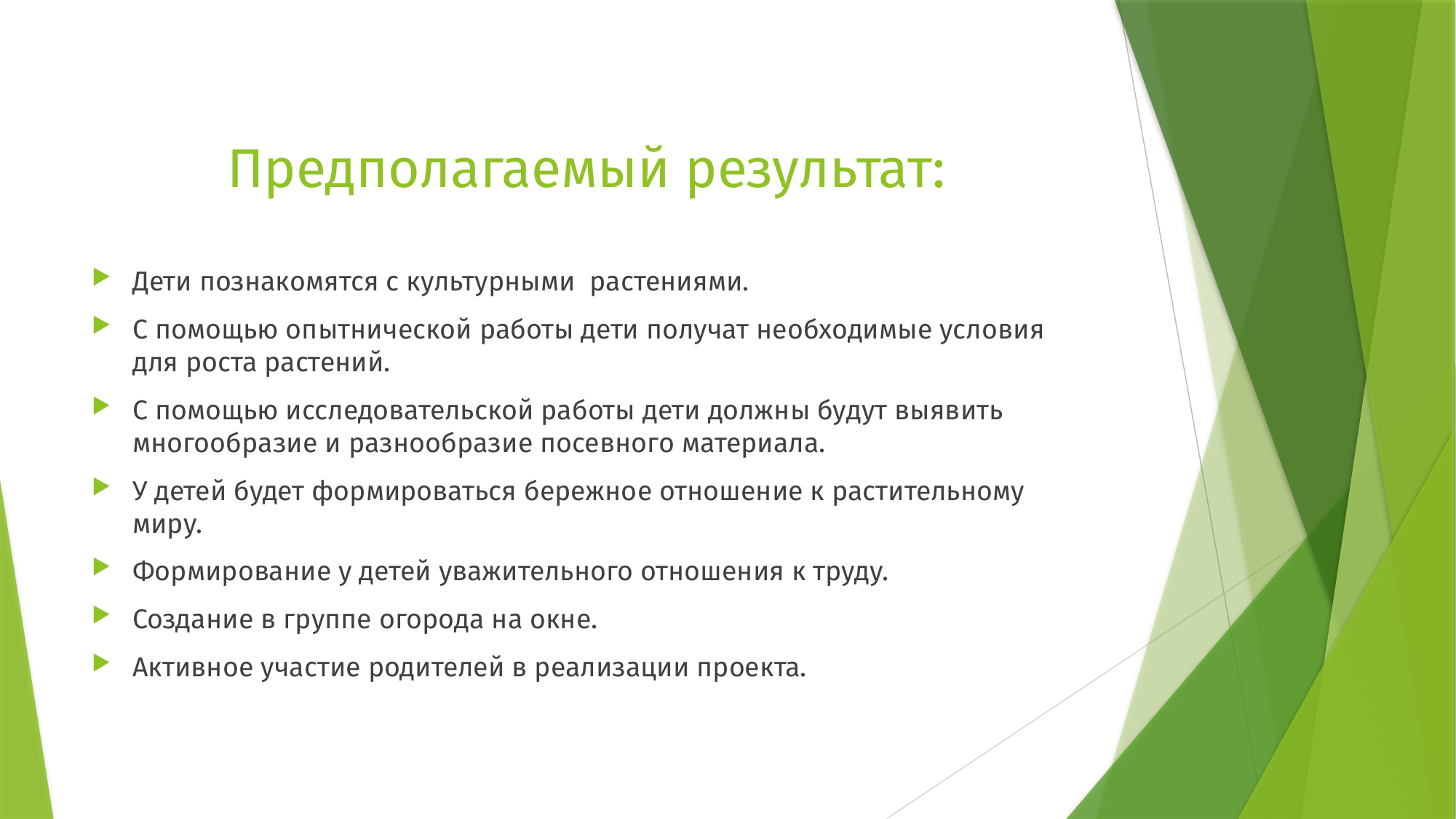

# Предполагаемый результат:
Дети познакомятся с культурными  растениями.
С помощью опытнической работы дети получат необходимые условия для роста растений.
С помощью исследовательской работы дети должны будут выявить многообразие и разнообразие посевного материала.
У детей будет формироваться бережное отношение к растительному миру.
Формирование у детей уважительного отношения к труду.
Создание в группе огорода на окне.
Активное участие родителей в реализации проекта.